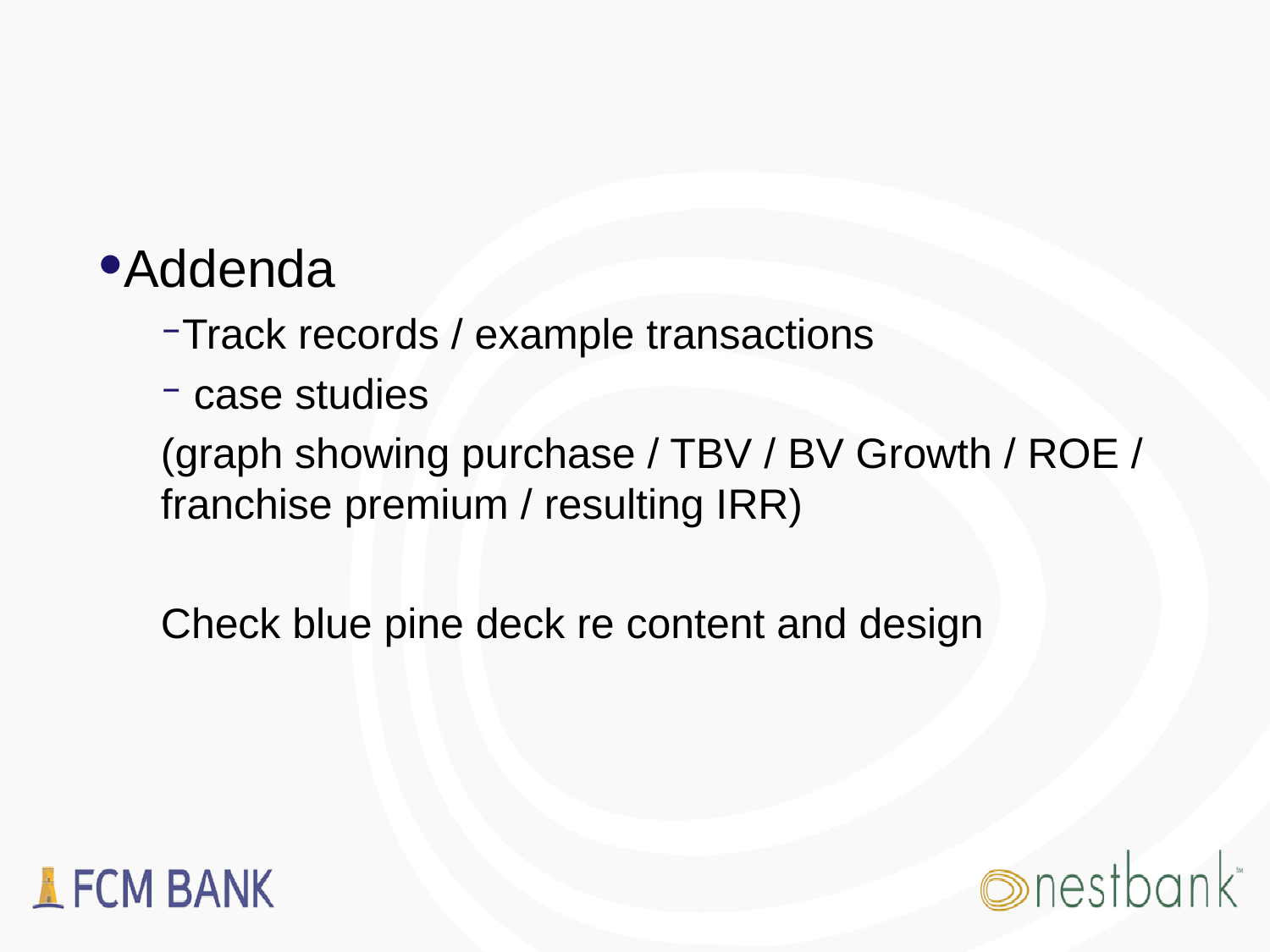

#
Addenda
Track records / example transactions
 case studies
(graph showing purchase / TBV / BV Growth / ROE / franchise premium / resulting IRR)

Check blue pine deck re content and design